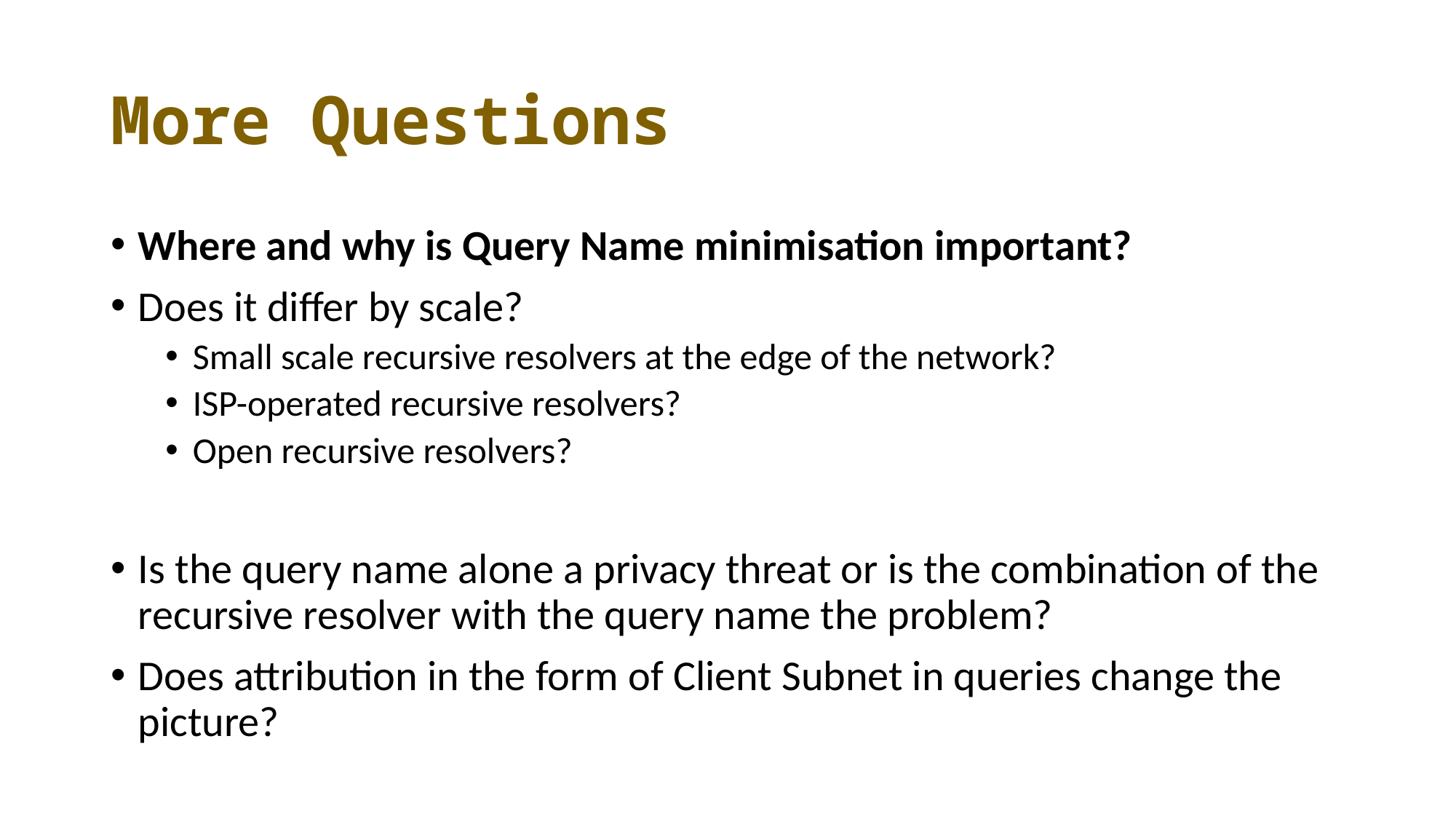

# More Questions
Where and why is Query Name minimisation important?
Does it differ by scale?
Small scale recursive resolvers at the edge of the network?
ISP-operated recursive resolvers?
Open recursive resolvers?

Is the query name alone a privacy threat or is the combination of the recursive resolver with the query name the problem?
Does attribution in the form of Client Subnet in queries change the picture?